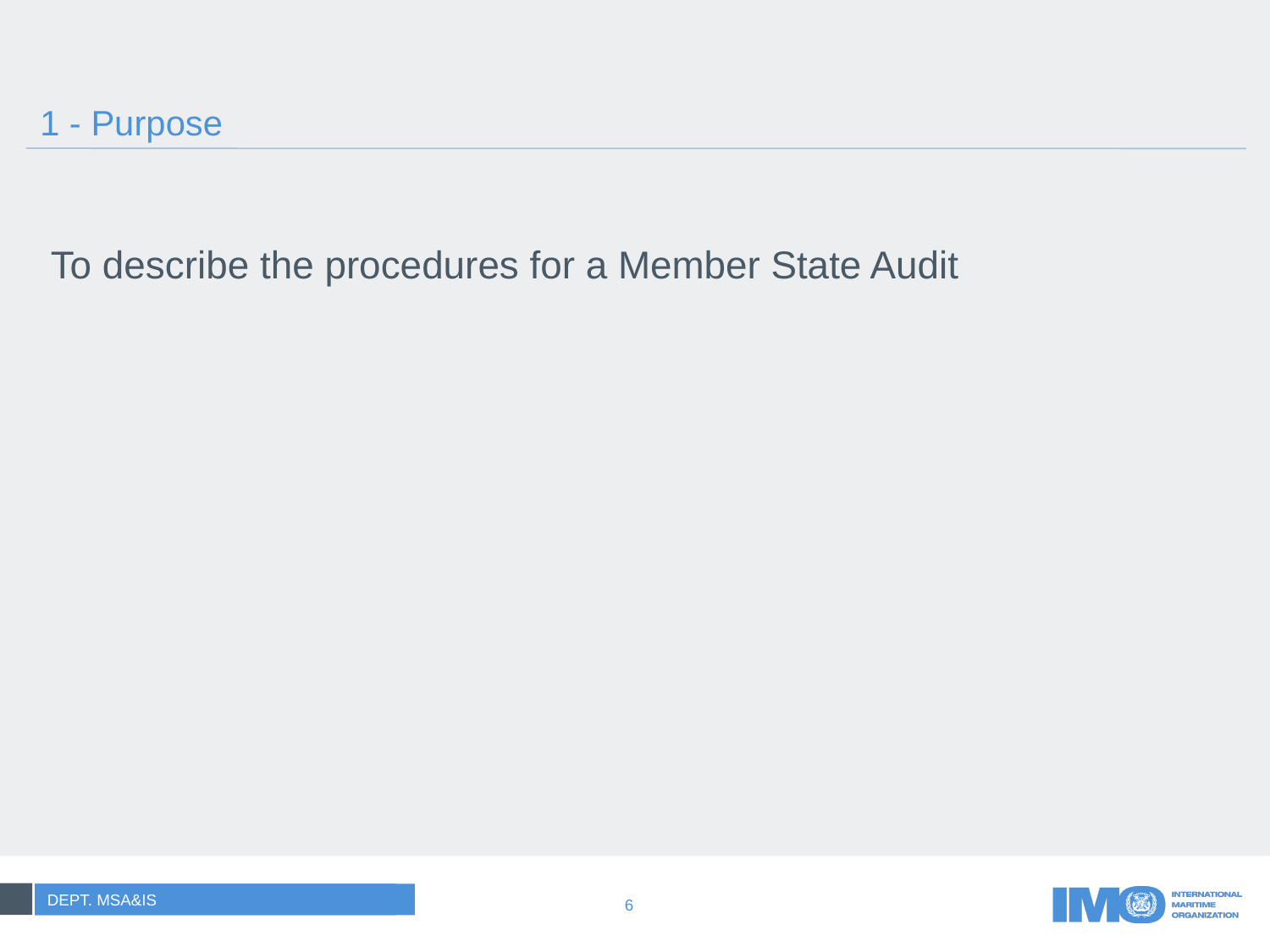

# 1 - Purpose

To describe the procedures for a Member State Audit